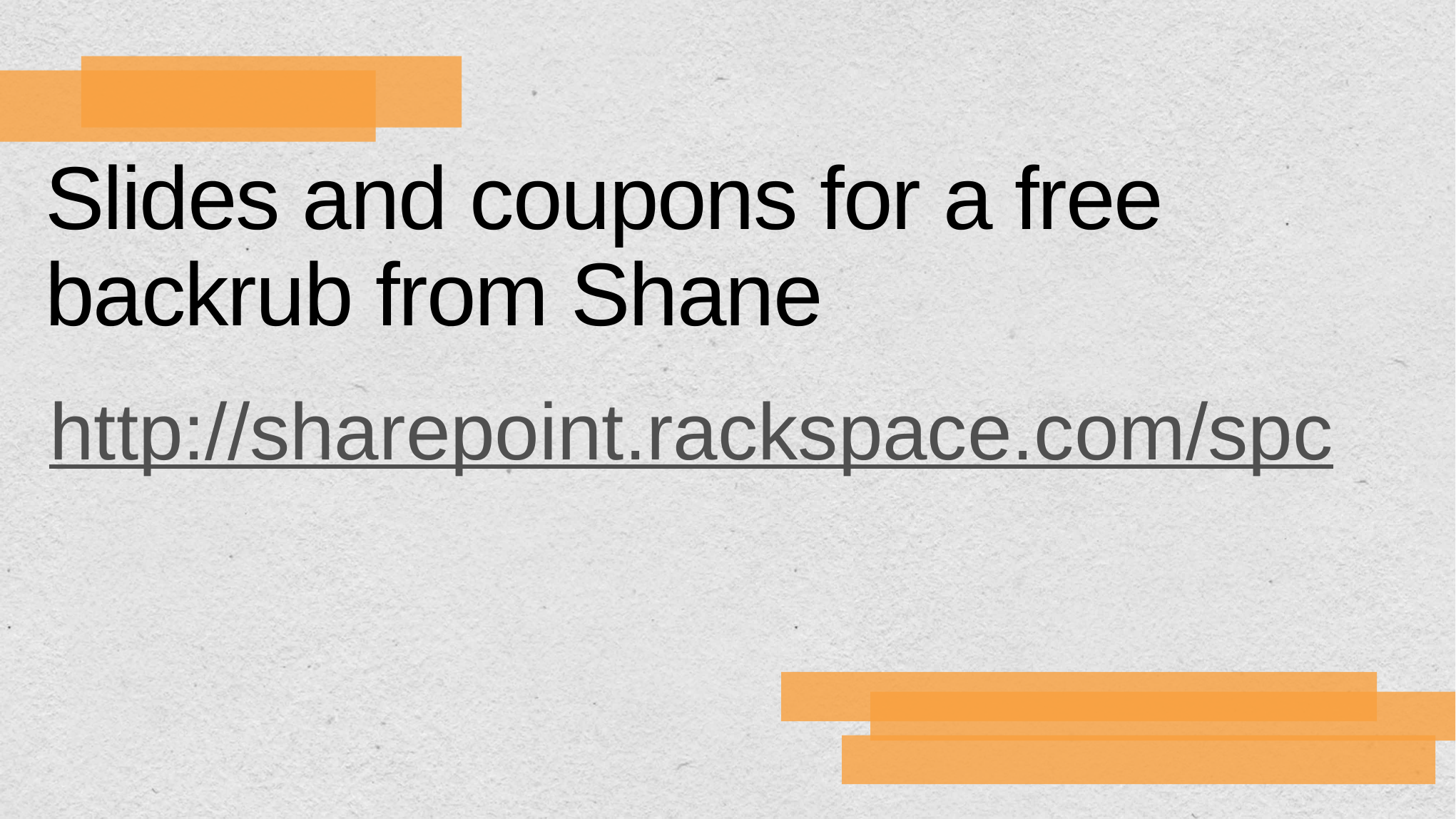

# Slides and coupons for a free backrub from Shane
http://sharepoint.rackspace.com/spc